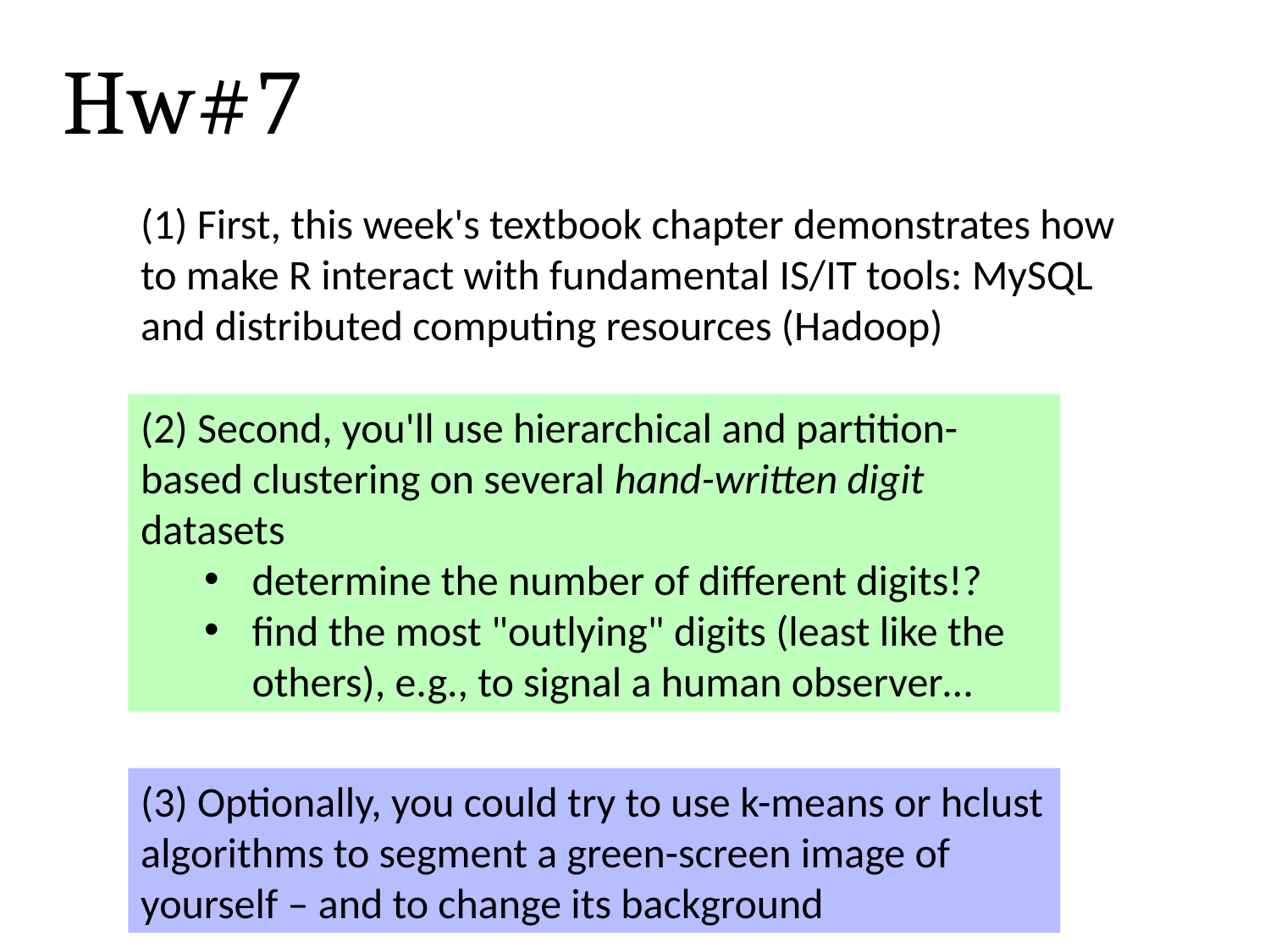

Hw#7
(1) First, this week's textbook chapter demonstrates how to make R interact with fundamental IS/IT tools: MySQL and distributed computing resources (Hadoop)
(2) Second, you'll use hierarchical and partition-based clustering on several hand-written digit datasets
determine the number of different digits!?
find the most "outlying" digits (least like the others), e.g., to signal a human observer…
(3) Optionally, you could try to use k-means or hclust algorithms to segment a green-screen image of yourself – and to change its background